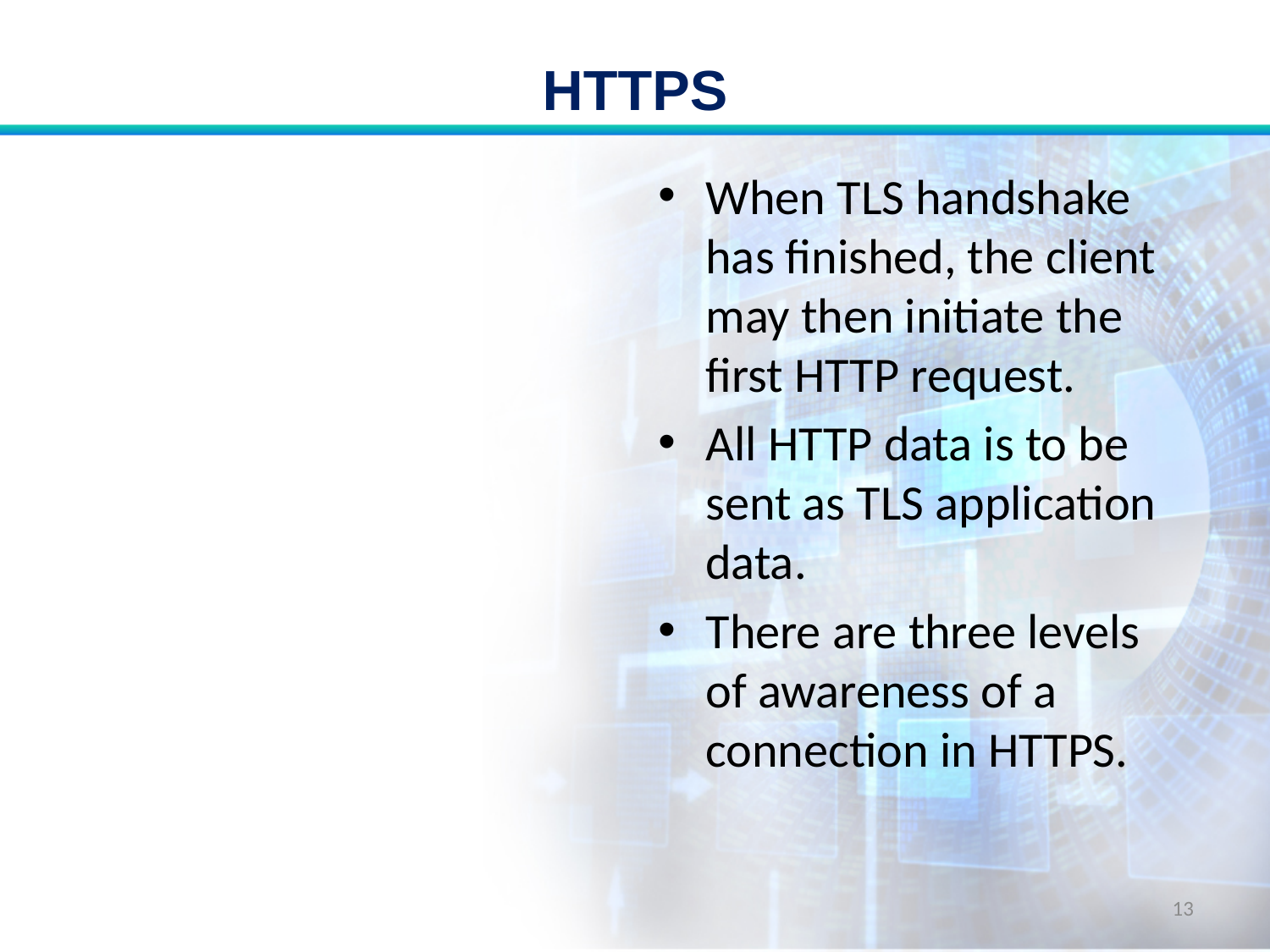

# HTTPS
When TLS handshake has finished, the client may then initiate the first HTTP request.
All HTTP data is to be sent as TLS application data.
There are three levels of awareness of a connection in HTTPS.
13